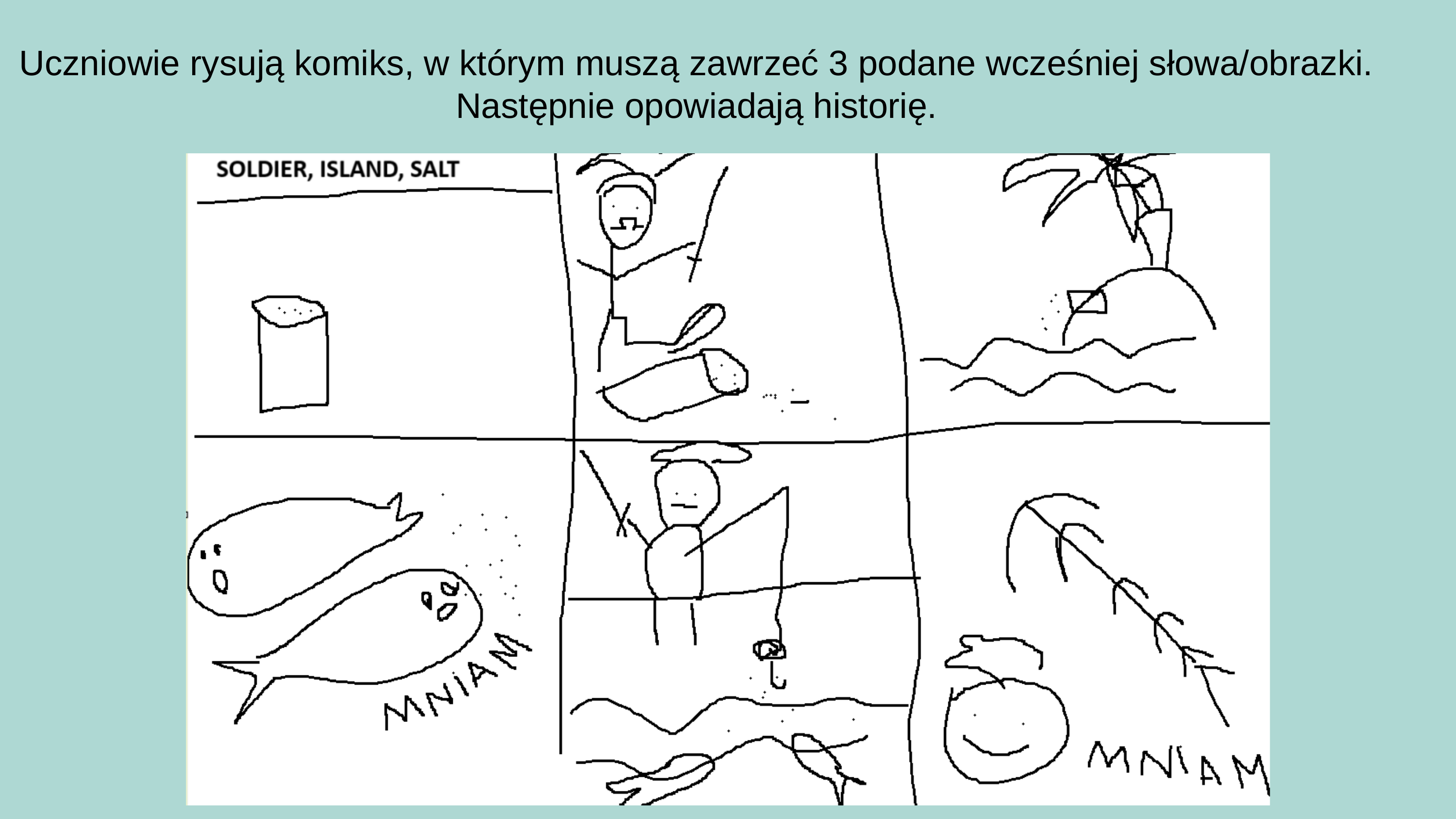

Uczniowie rysują komiks, w którym muszą zawrzeć 3 podane wcześniej słowa/obrazki. Następnie opowiadają historię.